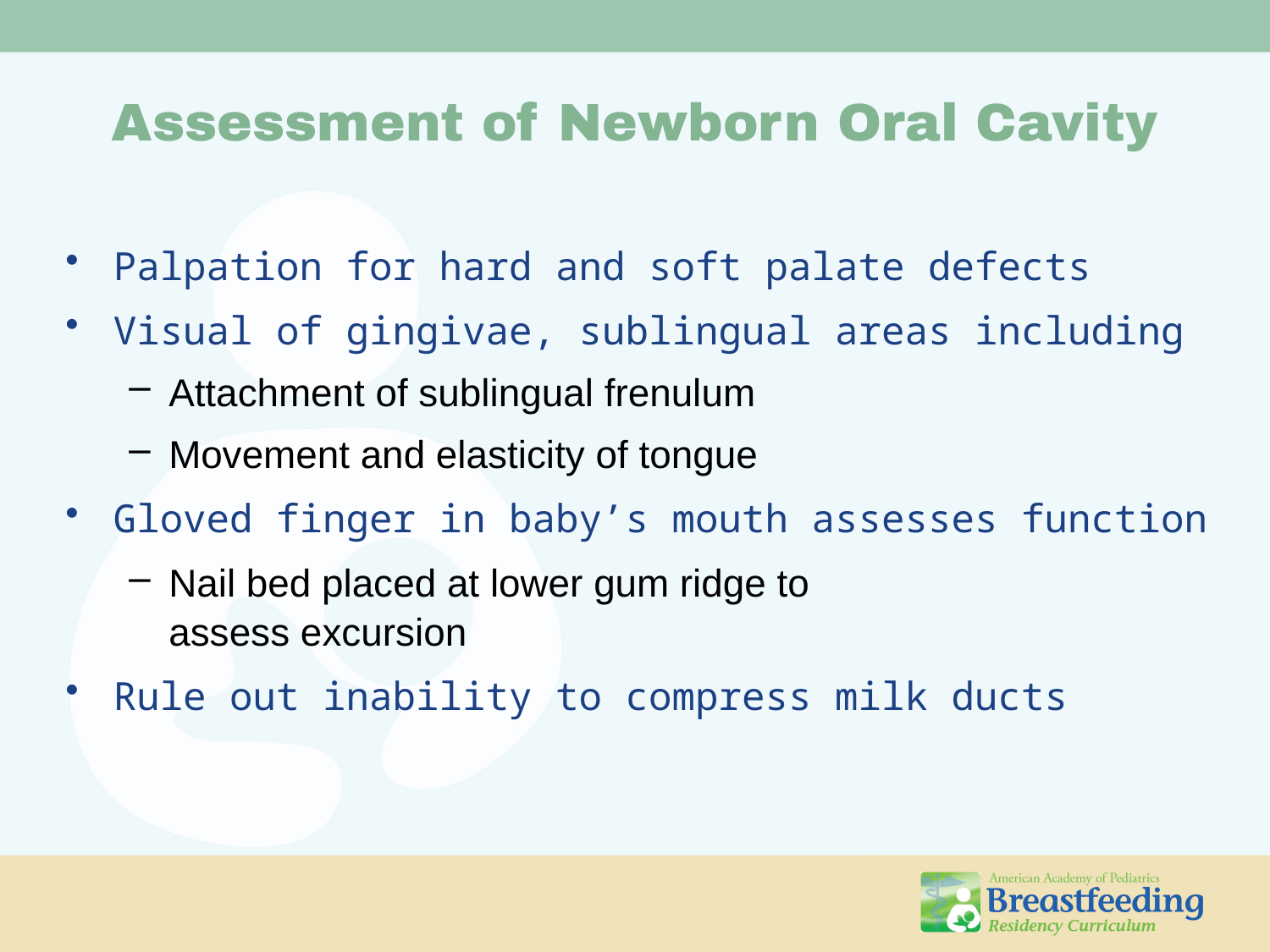

Assessment of Newborn Oral Cavity
Palpation for hard and soft palate defects
Visual of gingivae, sublingual areas including
Attachment of sublingual frenulum
Movement and elasticity of tongue
Gloved finger in baby’s mouth assesses function
Nail bed placed at lower gum ridge to
assess excursion
Rule out inability to compress milk ducts